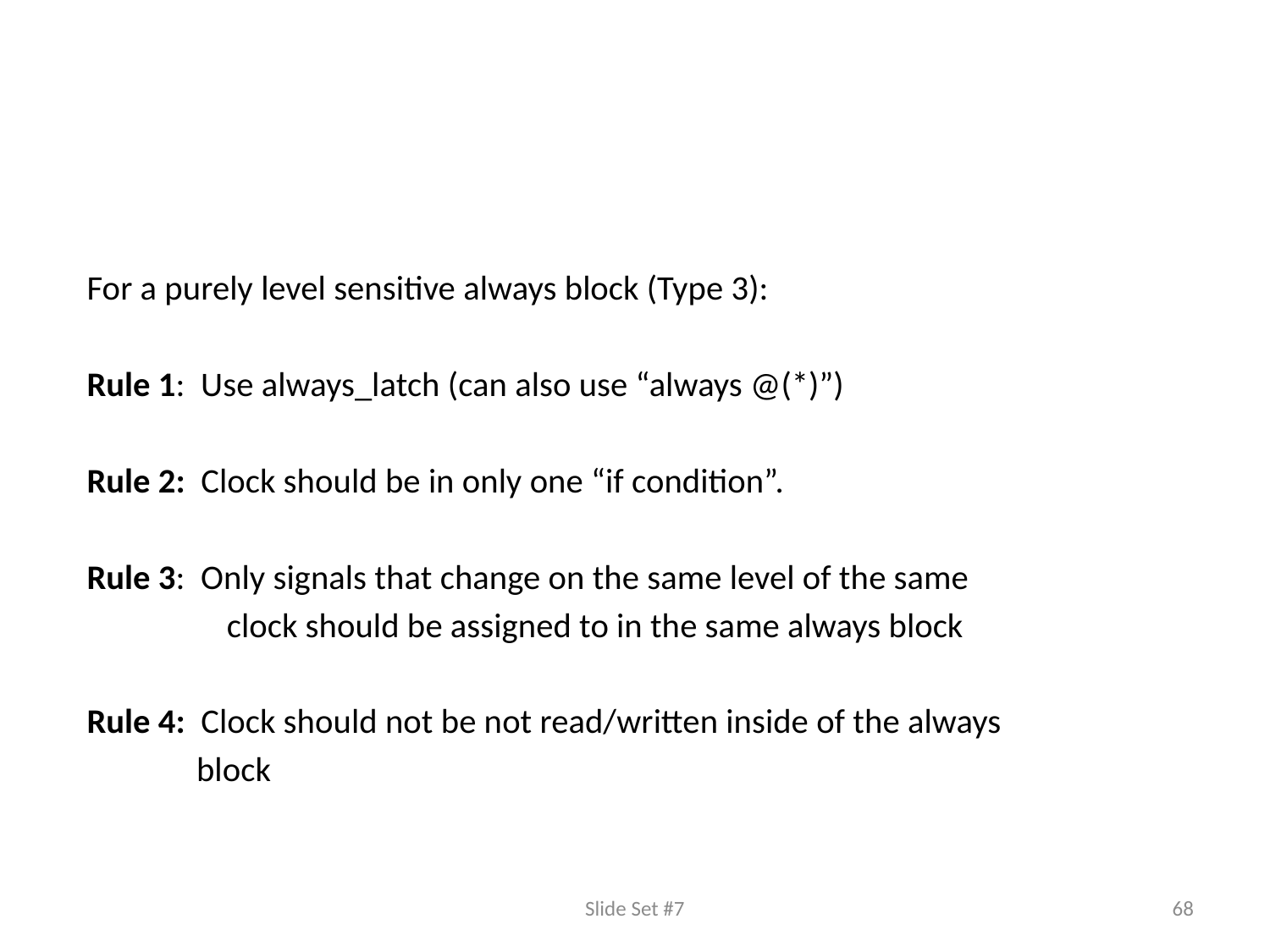

#

For a purely level sensitive always block (Type 3):

Rule 1:  Use always_latch (can also use “always @(*)”)

Rule 2:  Clock should be in only one “if condition”.

Rule 3:  Only signals that change on the same level of the same
	        clock should be assigned to in the same always block

Rule 4:  Clock should not be not read/written inside of the always
              block

Slide Set #7
68